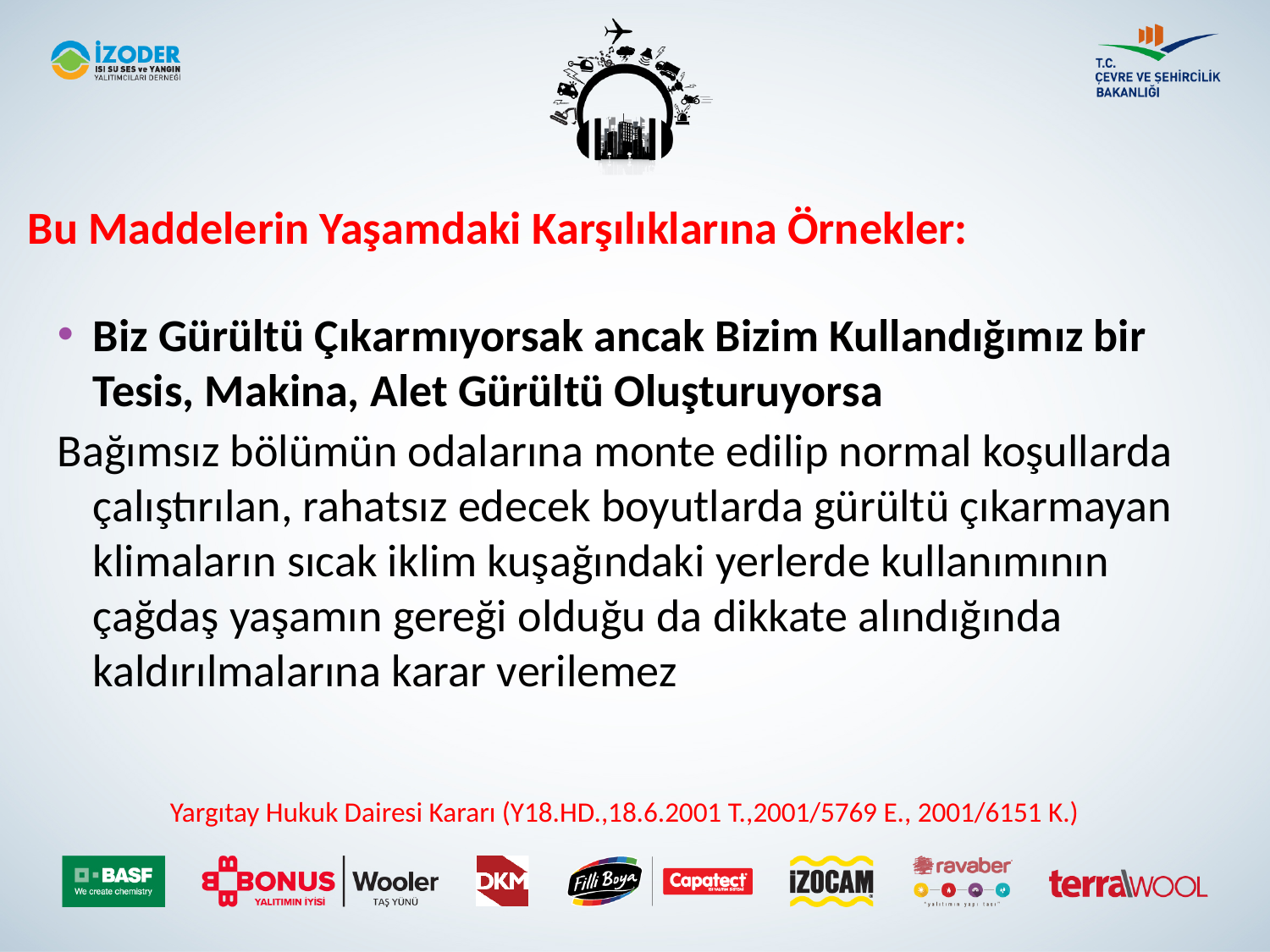

Bu Maddelerin Yaşamdaki Karşılıklarına Örnekler:
Biz Gürültü Çıkarmıyorsak ancak Bizim Kullandığımız bir Tesis, Makina, Alet Gürültü Oluşturuyorsa
Bağımsız bölümün odalarına monte edilip normal koşullarda çalıştırılan, rahatsız edecek boyutlarda gürültü çıkarmayan klimaların sıcak iklim kuşağındaki yerlerde kullanımının çağdaş yaşamın gereği olduğu da dikkate alındığında kaldırılmalarına karar verilemez
Yargıtay Hukuk Dairesi Kararı (Y18.HD.,18.6.2001 T.,2001/5769 E., 2001/6151 K.)